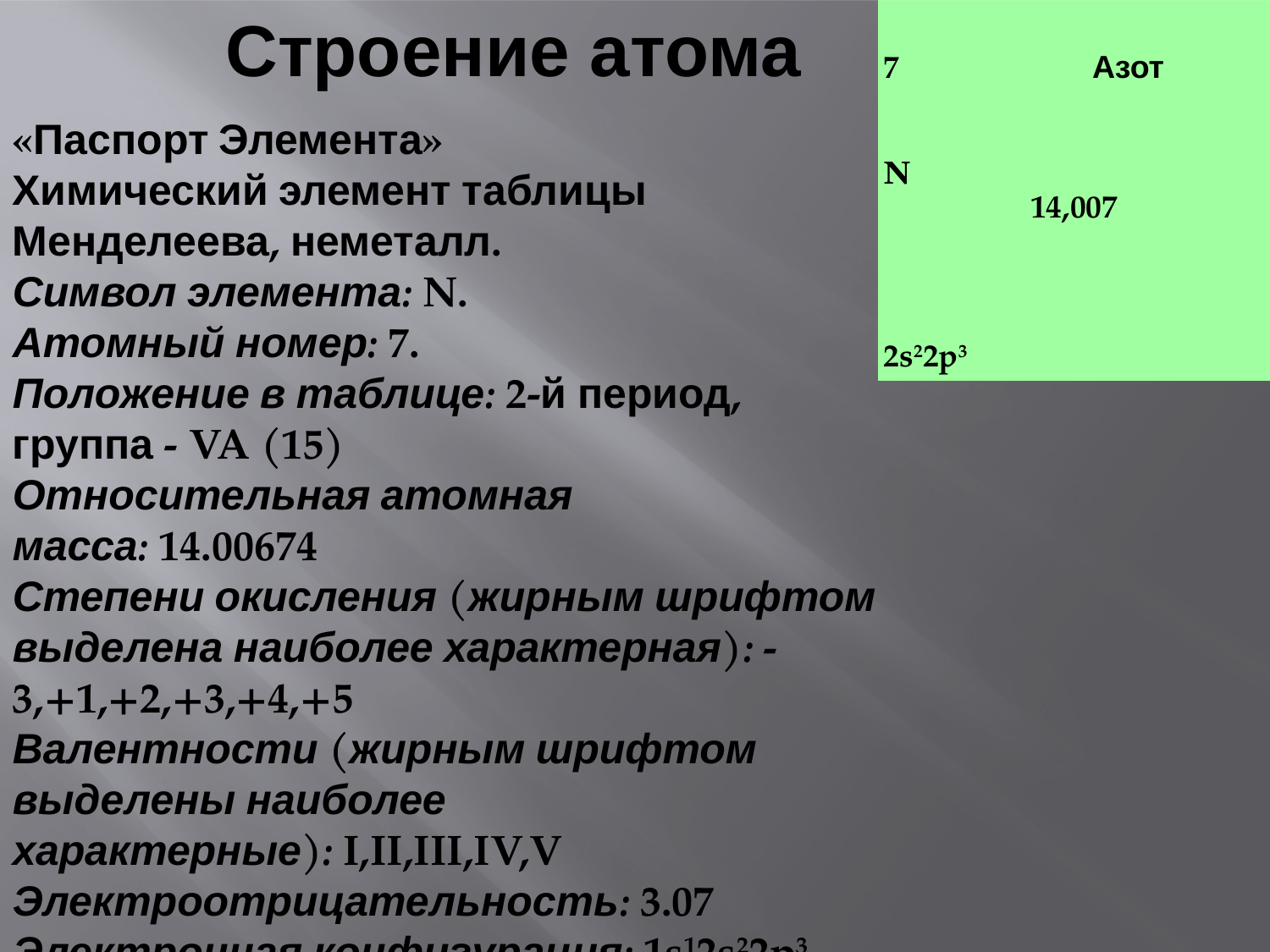

| 7 | Азот |
| --- | --- |
| N 14,007 |  |
| 2s22p3 |  |
# Строение атома
«Паспорт Элемента»
Химический элемент таблицы Менделеева, неметалл.
Символ элемента: N. 
Атомный номер: 7.
Положение в таблице: 2-й период, группа - VA (15)
Относительная атомная масса: 14.00674
Степени окисления (жирным шрифтом выделена наиболее характерная): -3,+1,+2,+3,+4,+5
Валентности (жирным шрифтом выделены наиболее характерные): I,II,III,IV,V
Электроотрицательность: 3.07
Электронная конфигурация: 1s12s22p3